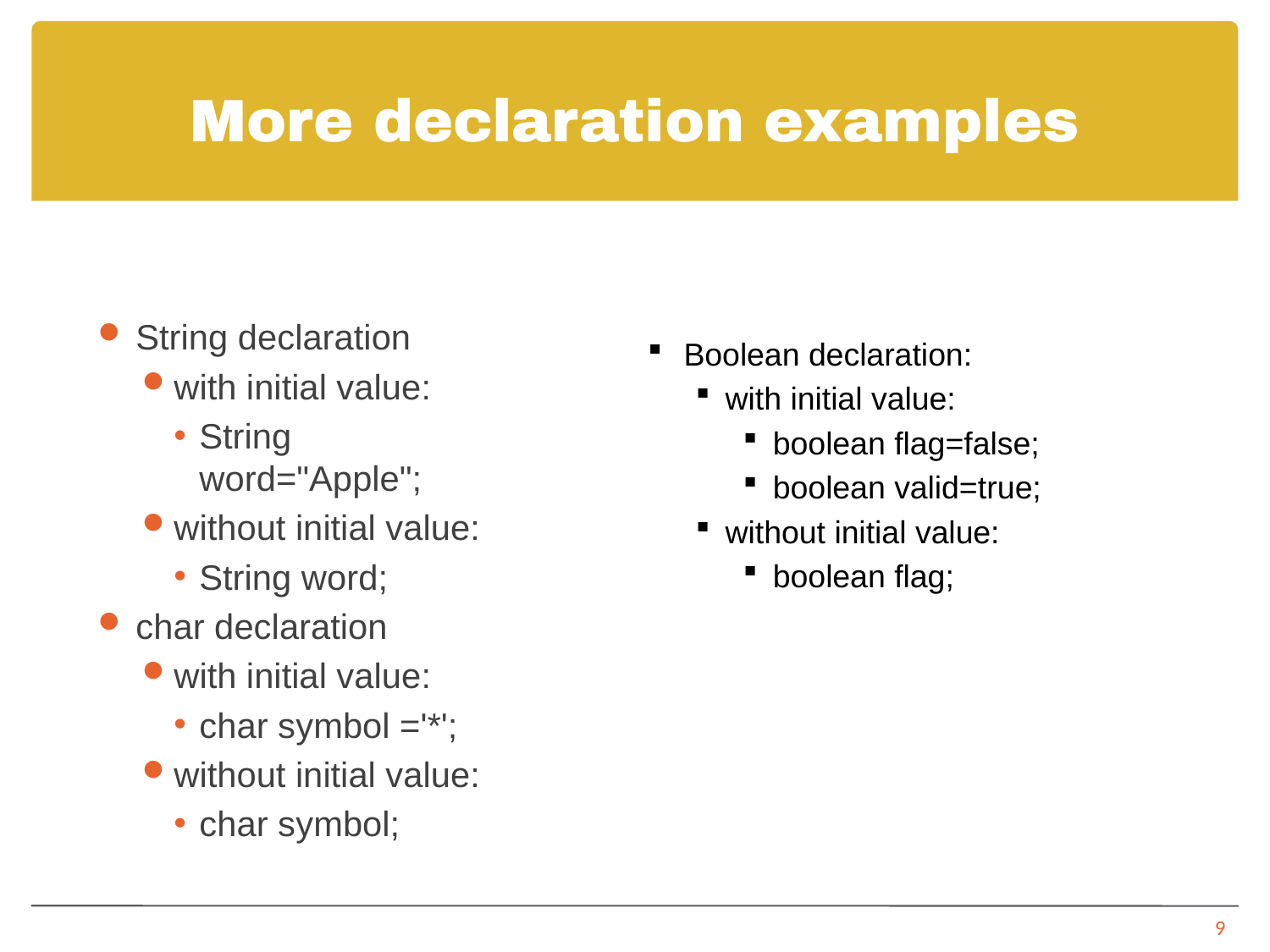

# More declaration examples
String declaration
with initial value:
String word="Apple";
without initial value:
String word;
char declaration
with initial value:
char symbol ='*';
without initial value:
char symbol;

Boolean declaration:
with initial value:
boolean flag=false;
boolean valid=true;
without initial value:
boolean flag;

9